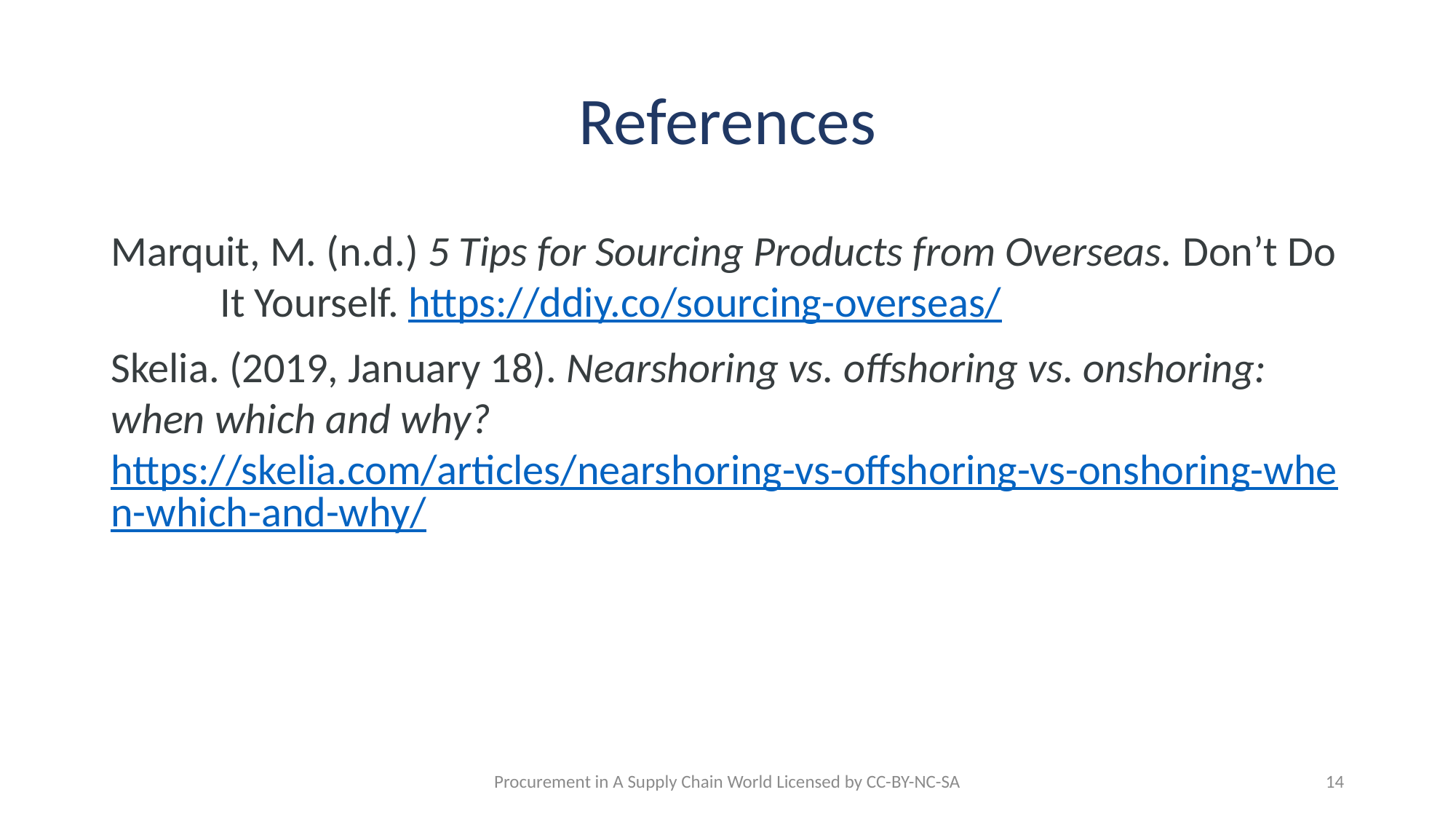

# References
Marquit, M. (n.d.) 5 Tips for Sourcing Products from Overseas. Don’t Do 	It Yourself. https://ddiy.co/sourcing-overseas/
Skelia. (2019, January 18). Nearshoring vs. offshoring vs. onshoring: 	when which and why? https://skelia.com/articles/nearshoring-vs-offshoring-vs-onshoring-when-which-and-why/
Procurement in A Supply Chain World Licensed by CC-BY-NC-SA
14